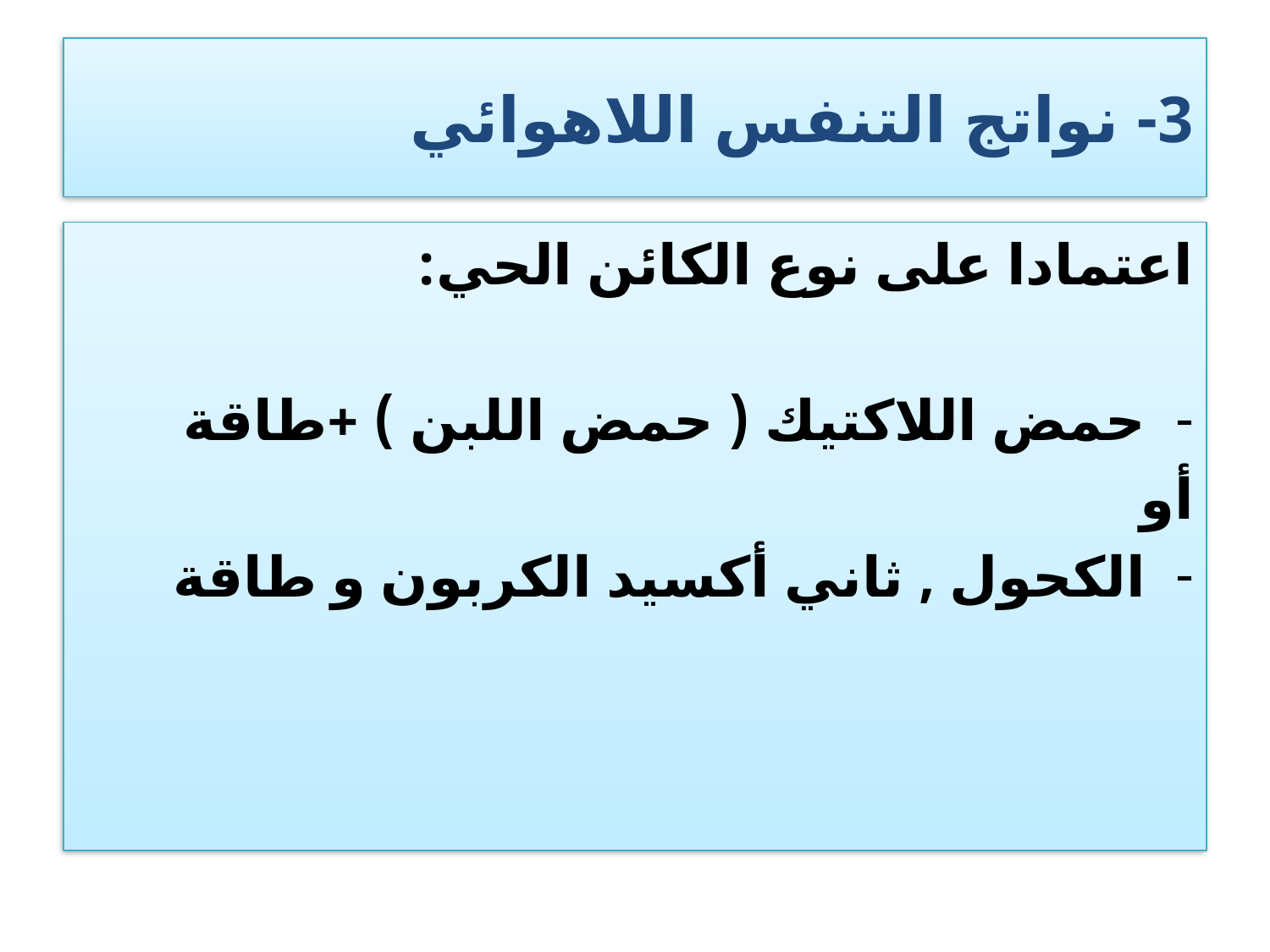

# 3- نواتج التنفس اللاهوائي
اعتمادا على نوع الكائن الحي:

حمض اللاكتيك ( حمض اللبن ) +طاقة
أو
الكحول , ثاني أكسيد الكربون و طاقة